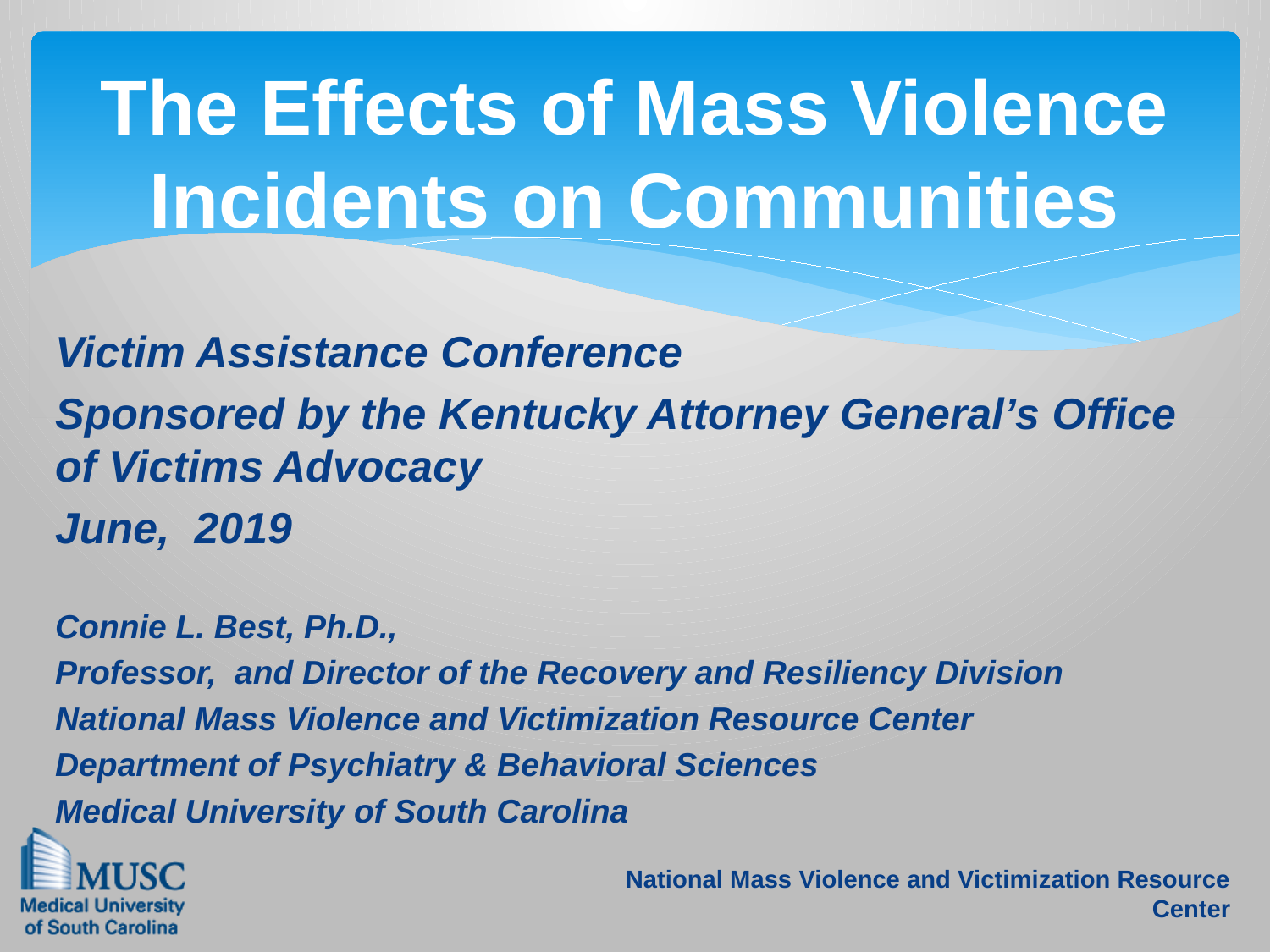

# The Effects of Mass Violence Incidents on Communities
Victim Assistance Conference
Sponsored by the Kentucky Attorney General’s Office of Victims Advocacy
June,  2019

Connie L. Best, Ph.D.,
Professor,  and Director of the Recovery and Resiliency Division
National Mass Violence and Victimization Resource Center
Department of Psychiatry & Behavioral Sciences
Medical University of South Carolina

National Mass Violence and Victimization Resource Center